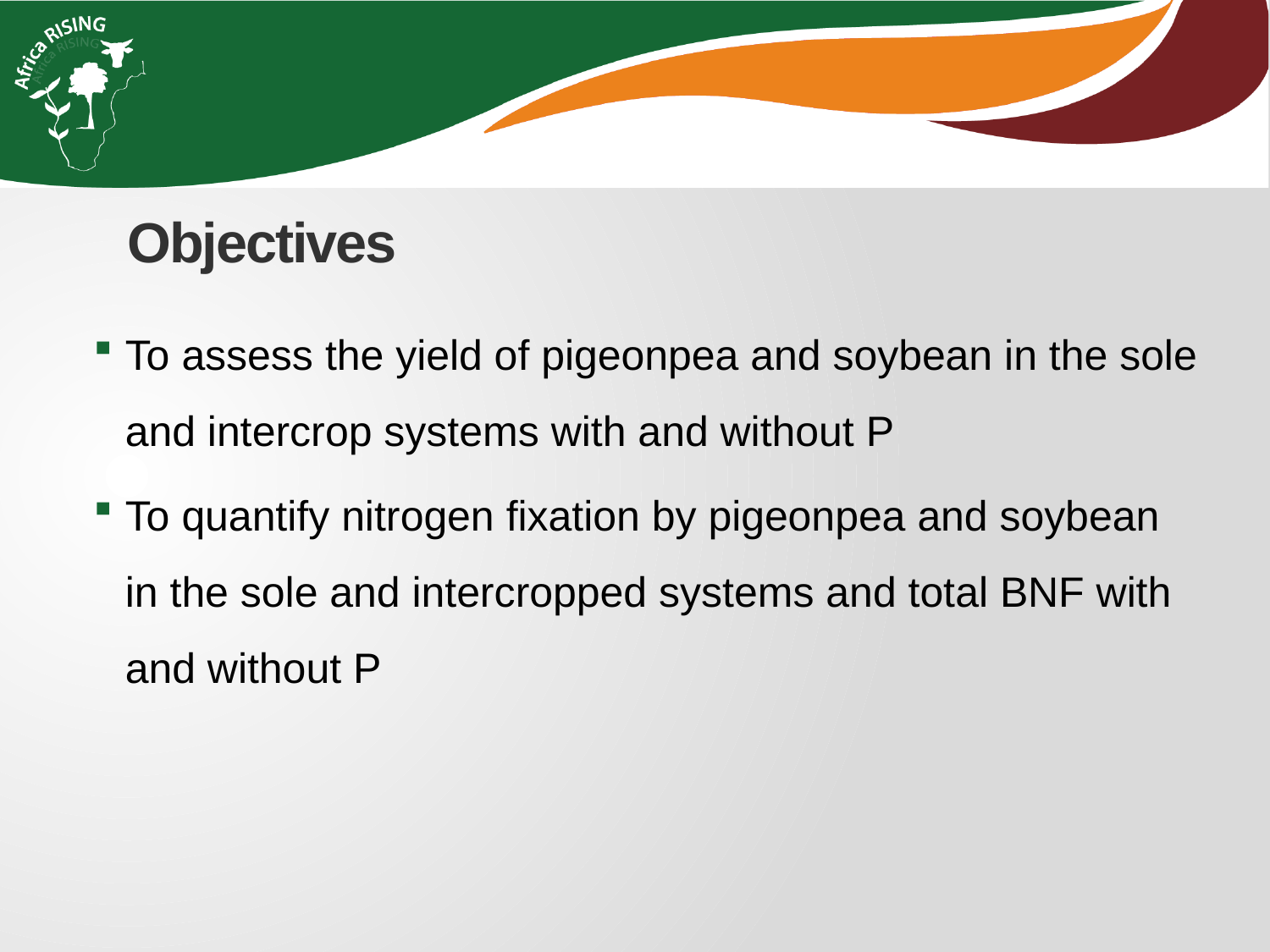

# Objectives
To assess the yield of pigeonpea and soybean in the sole and intercrop systems with and without P
To quantify nitrogen fixation by pigeonpea and soybean in the sole and intercropped systems and total BNF with and without P